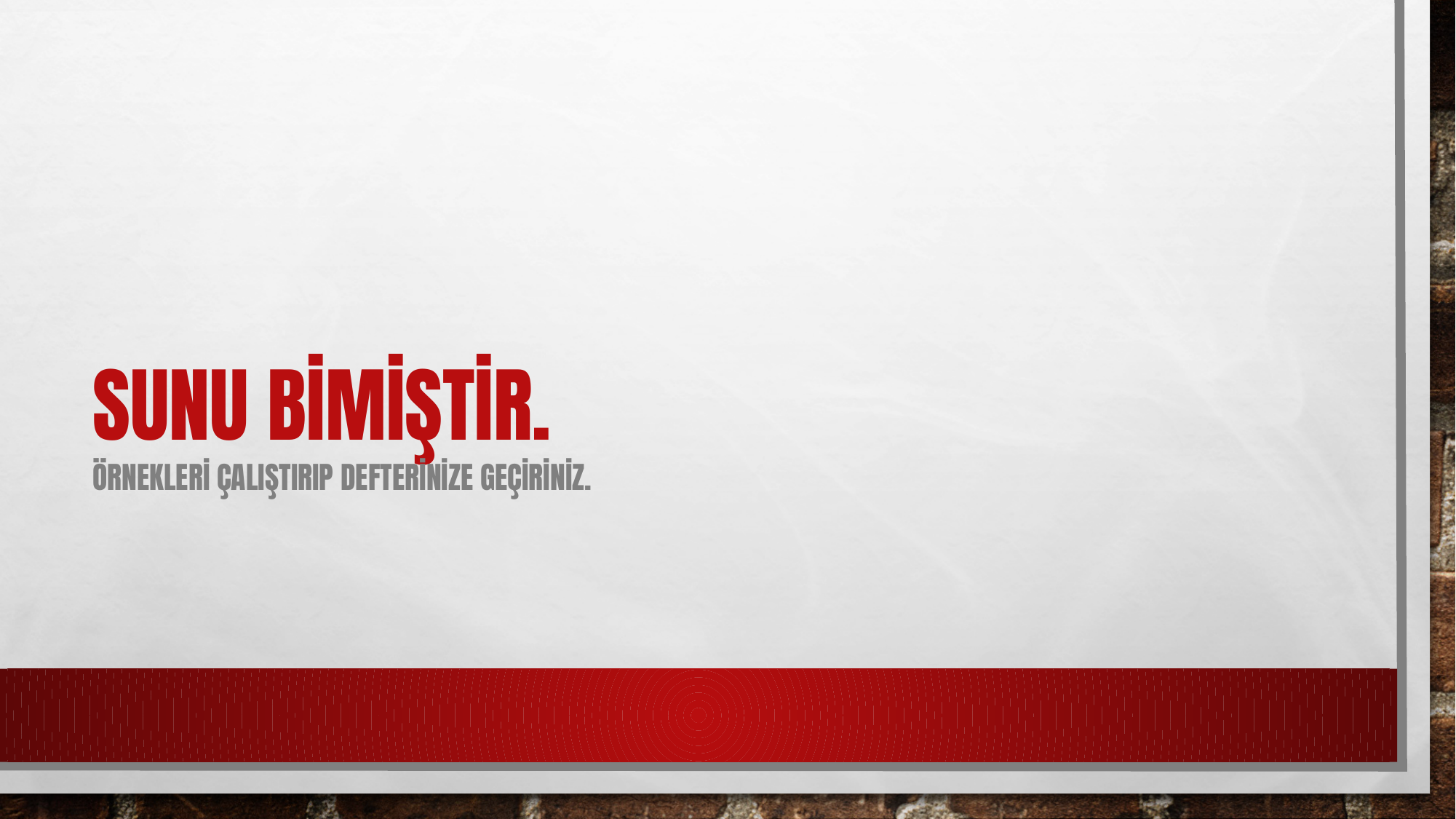

# Sunu bimiştir.
Örnekleri çalıştırıp defterinize geçiriniz.